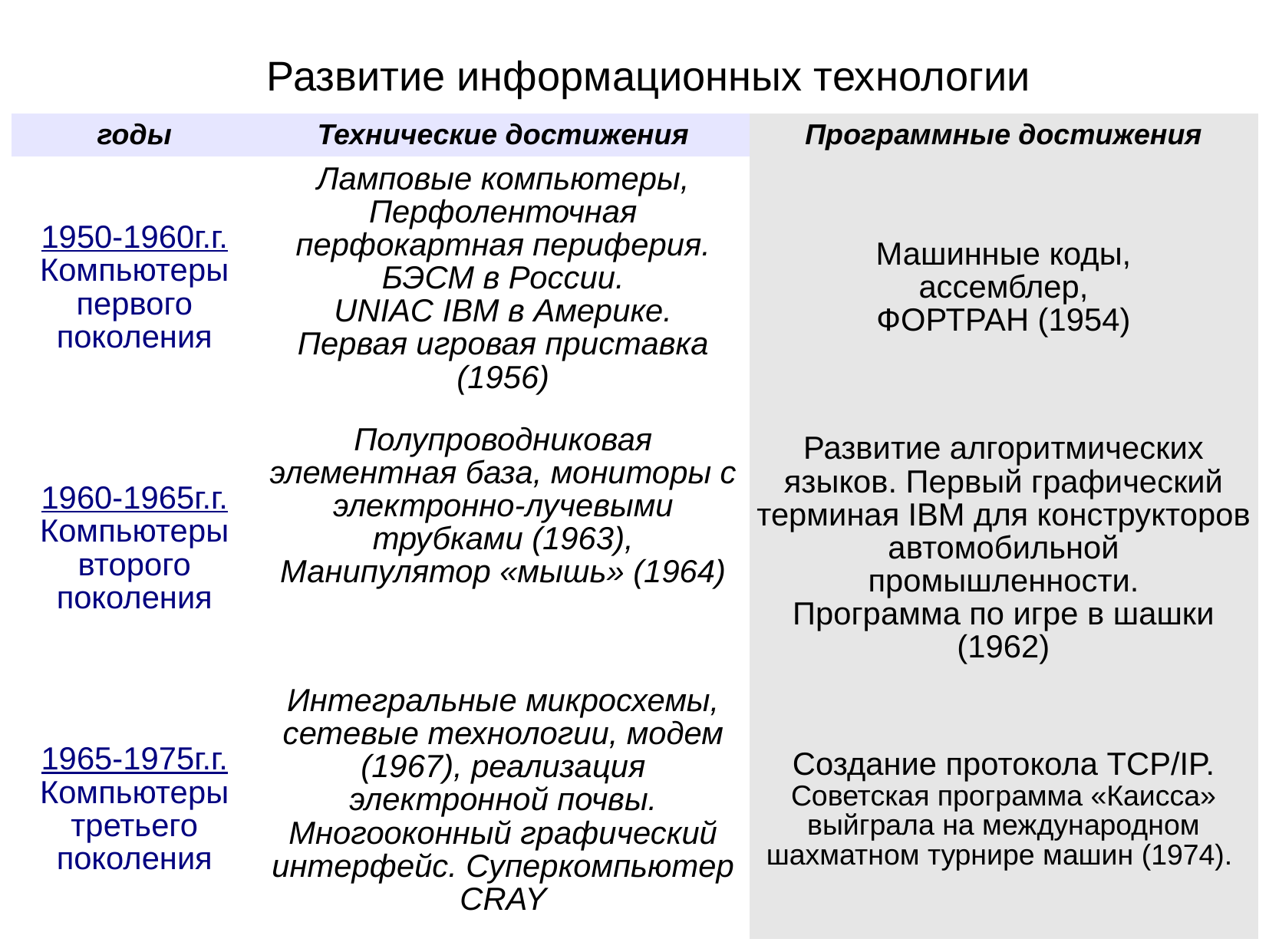

Развитие информационных технологии
| годы | Технические достижения | Программные достижения |
| --- | --- | --- |
| 1950-1960г.г. Компьютеры первого поколения | Ламповые компьютеры, Перфоленточная перфокартная периферия. БЭСМ в России. UNIAC IBM в Америке. Первая игровая приставка (1956) | Машинные коды, ассемблер, ФОРТРАН (1954) |
| 1960-1965г.г. Компьютеры второго поколения | Полупроводниковая элементная база, мониторы с электронно-лучевыми трубками (1963), Манипулятор «мышь» (1964) | Развитие алгоритмических языков. Первый графический терминая IBM для конструкторов автомобильной промышленности. Программа по игре в шашки (1962) |
| 1965-1975г.г. Компьютеры третьего поколения | Интегральные микросхемы, сетевые технологии, модем (1967), реализация электронной почвы. Многооконный графический интерфейс. Суперкомпьютер CRAY | Создание протокола TCP/IP. Советская программа «Каисса» выйграла на международном шахматном турнире машин (1974). |
5